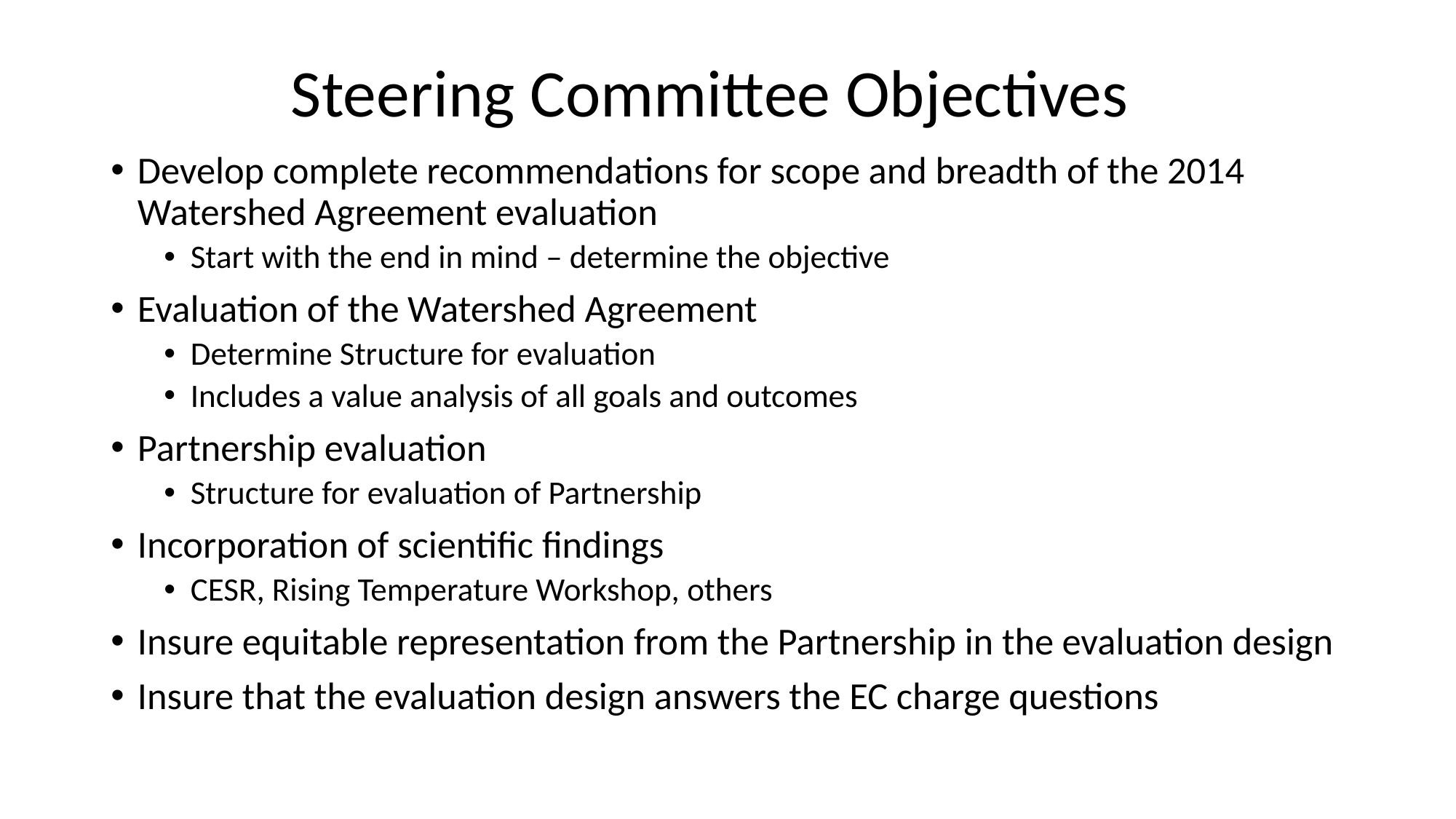

# Steering Committee Objectives
Develop complete recommendations for scope and breadth of the 2014 Watershed Agreement evaluation
Start with the end in mind – determine the objective
Evaluation of the Watershed Agreement
Determine Structure for evaluation
Includes a value analysis of all goals and outcomes
Partnership evaluation
Structure for evaluation of Partnership
Incorporation of scientific findings
CESR, Rising Temperature Workshop, others
Insure equitable representation from the Partnership in the evaluation design
Insure that the evaluation design answers the EC charge questions